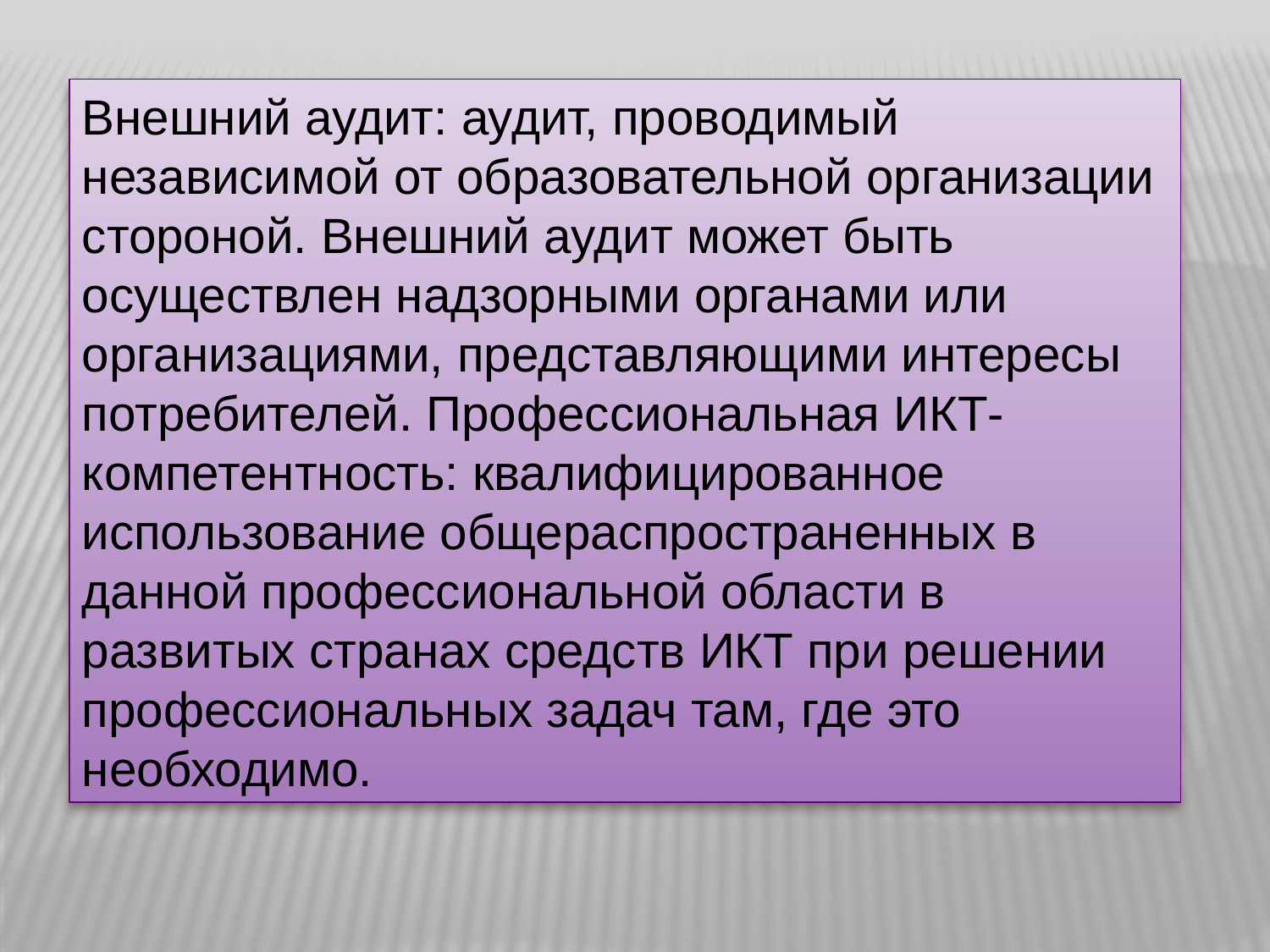

Внешний аудит: аудит, проводимый независимой от образовательной организации стороной. Внешний аудит может быть осуществлен надзорными органами или организациями, представляющими интересы потребителей. Профессиональная ИКТ-компетентность: квалифицированное использование общераспространенных в данной профессиональной области в развитых странах средств ИКТ при решении профессиональных задач там, где это необходимо.